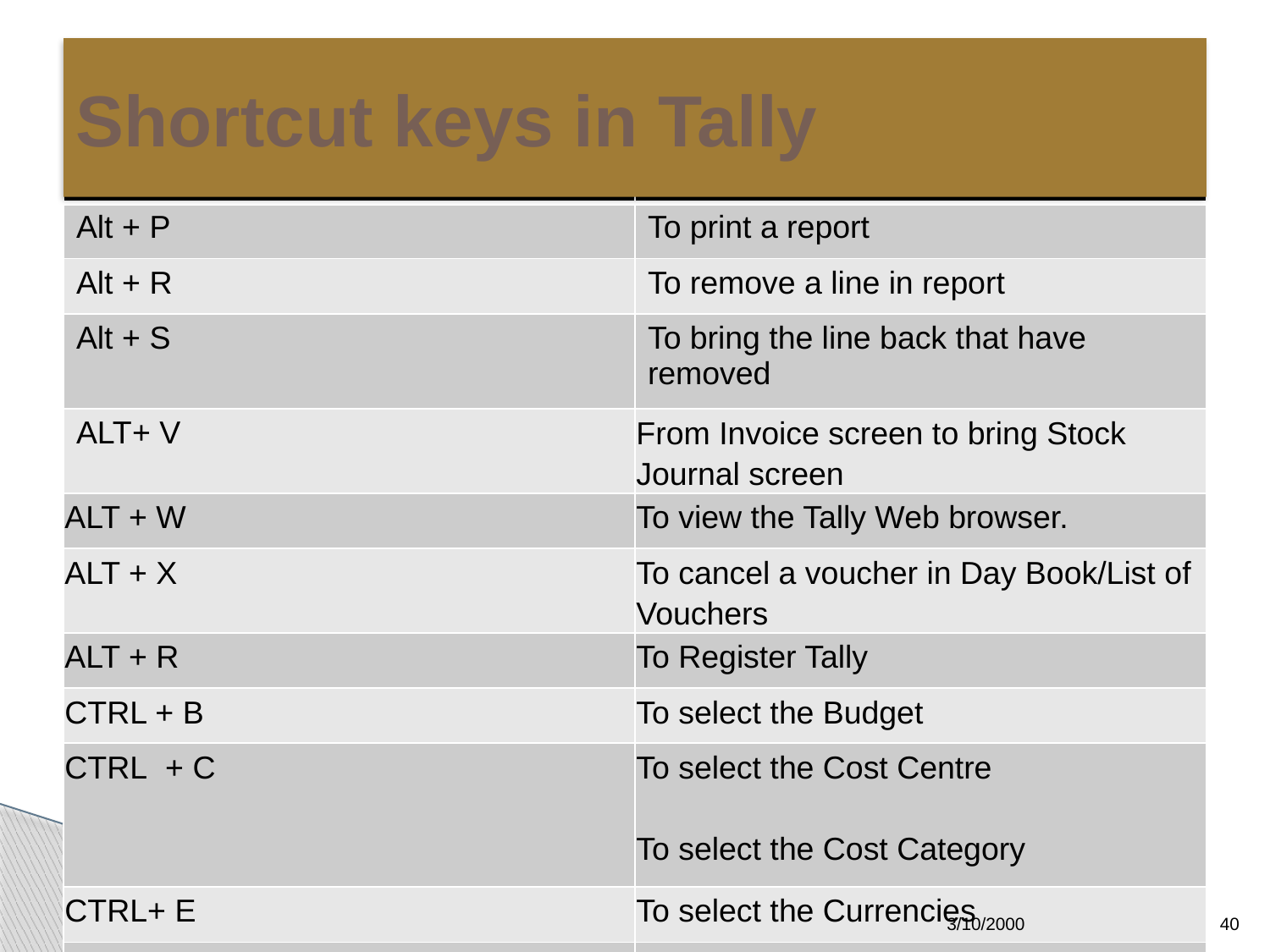

# Shortcut keys in Tally
|  |  |
| --- | --- |
| Alt + P | To print a report |
| Alt + R | To remove a line in report |
| Alt + S | To bring the line back that have removed |
| ALT+ V | From Invoice screen to bring Stock Journal screen |
| ALT + W | To view the Tally Web browser. |
| ALT + X | To cancel a voucher in Day Book/List of Vouchers |
| ALT + R | To Register Tally |
| CTRL + B | To select the Budget |
| CTRL  + C | To select the Cost Centre   To select the Cost Category |
| CTRL+ E | To select the Currencies |
| CTRL + G | To select the Group |
| CTRL + I | To select the Stock Items |
3/10/2000
40